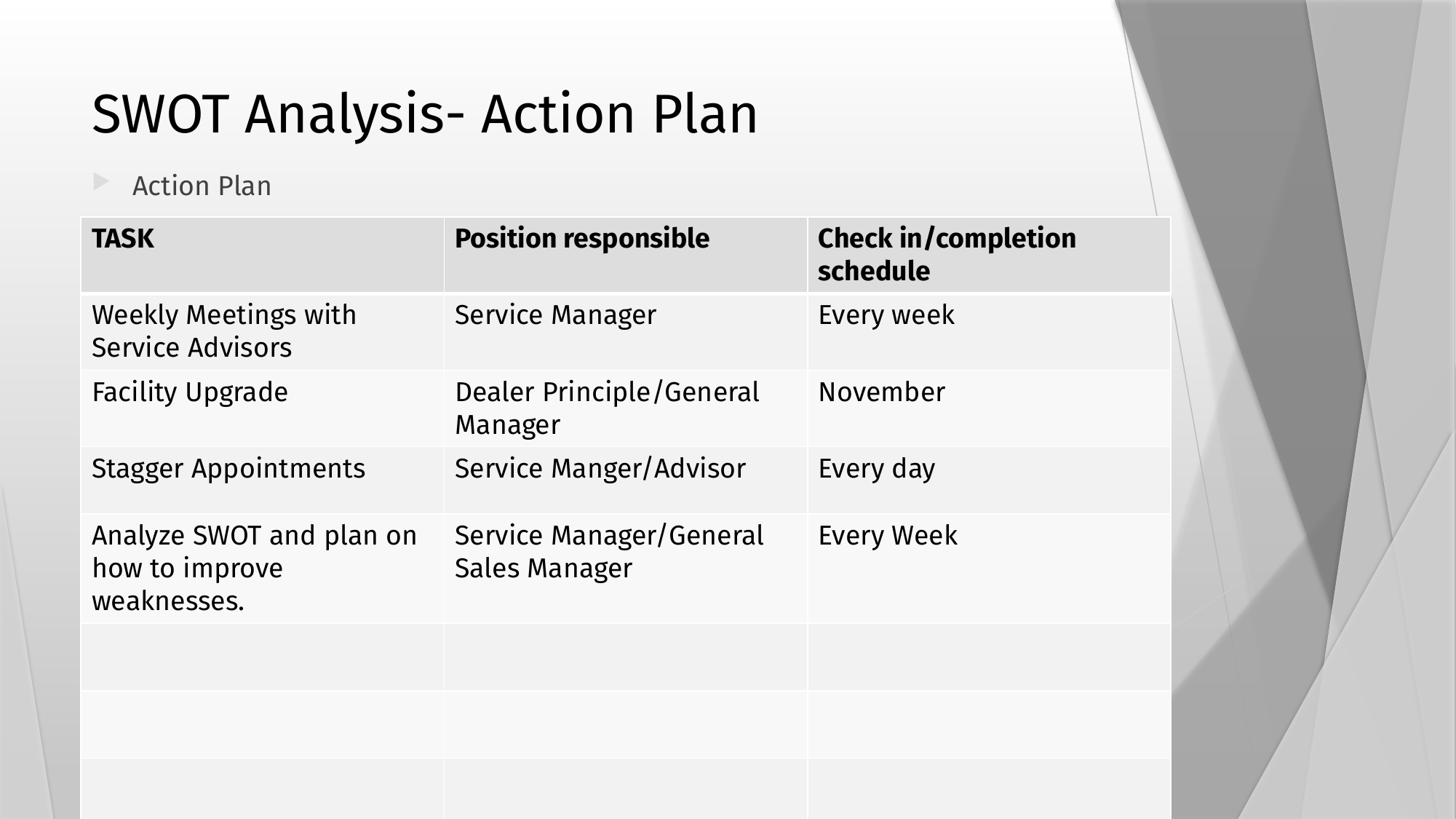

# SWOT Analysis- Action Plan
Action Plan

| TASK | Position responsible | Check in/completion schedule |
| --- | --- | --- |
| Weekly Meetings with Service Advisors | Service Manager | Every week |
| Facility Upgrade | Dealer Principle/General Manager | November |
| Stagger Appointments | Service Manger/Advisor | Every day |
| Analyze SWOT and plan on how to improve weaknesses. | Service Manager/General Sales Manager | Every Week |
|  |  |  |
|  |  |  |
|  |  |  |